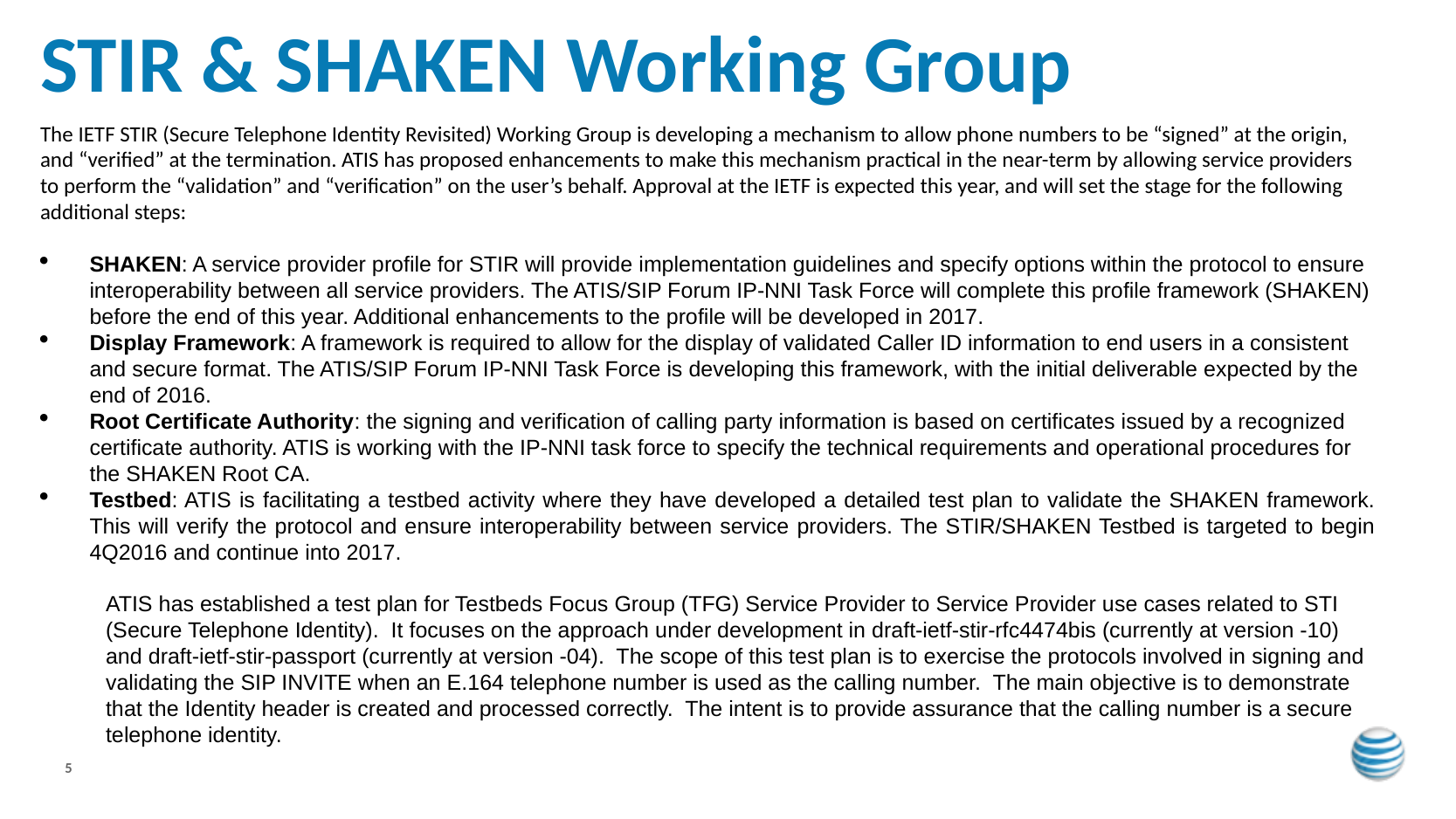

STIR & SHAKEN Working Group
The IETF STIR (Secure Telephone Identity Revisited) Working Group is developing a mechanism to allow phone numbers to be “signed” at the origin, and “verified” at the termination. ATIS has proposed enhancements to make this mechanism practical in the near-term by allowing service providers to perform the “validation” and “verification” on the user’s behalf. Approval at the IETF is expected this year, and will set the stage for the following additional steps:
SHAKEN: A service provider profile for STIR will provide implementation guidelines and specify options within the protocol to ensure interoperability between all service providers. The ATIS/SIP Forum IP-NNI Task Force will complete this profile framework (SHAKEN) before the end of this year. Additional enhancements to the profile will be developed in 2017.
Display Framework: A framework is required to allow for the display of validated Caller ID information to end users in a consistent and secure format. The ATIS/SIP Forum IP-NNI Task Force is developing this framework, with the initial deliverable expected by the end of 2016.
Root Certificate Authority: the signing and verification of calling party information is based on certificates issued by a recognized certificate authority. ATIS is working with the IP-NNI task force to specify the technical requirements and operational procedures for the SHAKEN Root CA.
Testbed: ATIS is facilitating a testbed activity where they have developed a detailed test plan to validate the SHAKEN framework. This will verify the protocol and ensure interoperability between service providers. The STIR/SHAKEN Testbed is targeted to begin 4Q2016 and continue into 2017.

ATIS has established a test plan for Testbeds Focus Group (TFG) Service Provider to Service Provider use cases related to STI (Secure Telephone Identity).  It focuses on the approach under development in draft-ietf-stir-rfc4474bis (currently at version -10) and draft-ietf-stir-passport (currently at version -04).  The scope of this test plan is to exercise the protocols involved in signing and validating the SIP INVITE when an E.164 telephone number is used as the calling number.  The main objective is to demonstrate that the Identity header is created and processed correctly.  The intent is to provide assurance that the calling number is a secure telephone identity.
5